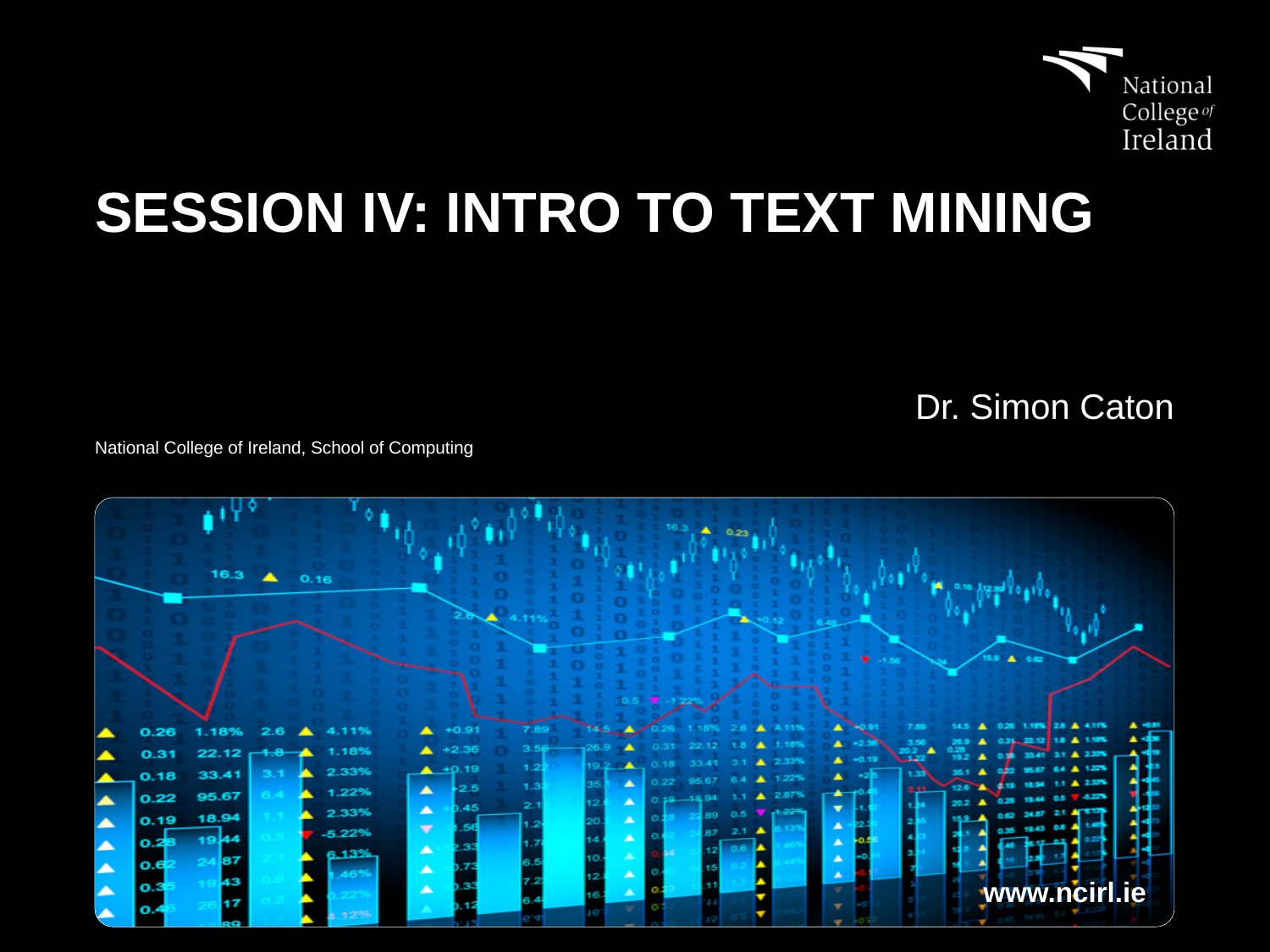

# Session IV: Intro to text mining
Dr. Simon Caton